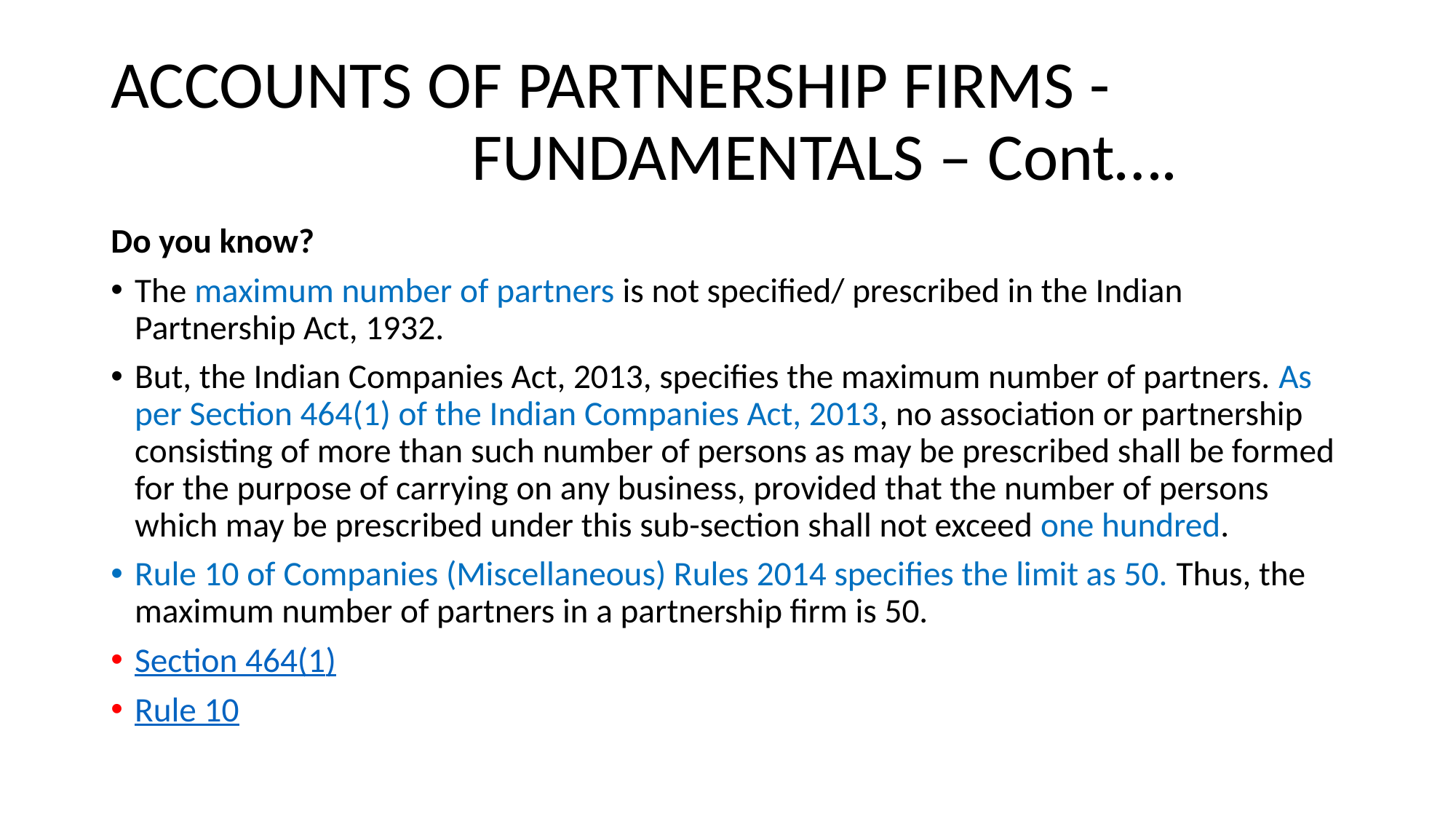

# ACCOUNTS OF PARTNERSHIP FIRMS - FUNDAMENTALS – Cont….
Do you know?
The maximum number of partners is not specified/ prescribed in the Indian Partnership Act, 1932.
But, the Indian Companies Act, 2013, specifies the maximum number of partners. As per Section 464(1) of the Indian Companies Act, 2013, no association or partnership consisting of more than such number of persons as may be prescribed shall be formed for the purpose of carrying on any business, provided that the number of persons which may be prescribed under this sub-section shall not exceed one hundred.
Rule 10 of Companies (Miscellaneous) Rules 2014 specifies the limit as 50. Thus, the maximum number of partners in a partnership firm is 50.
Section 464(1)
Rule 10